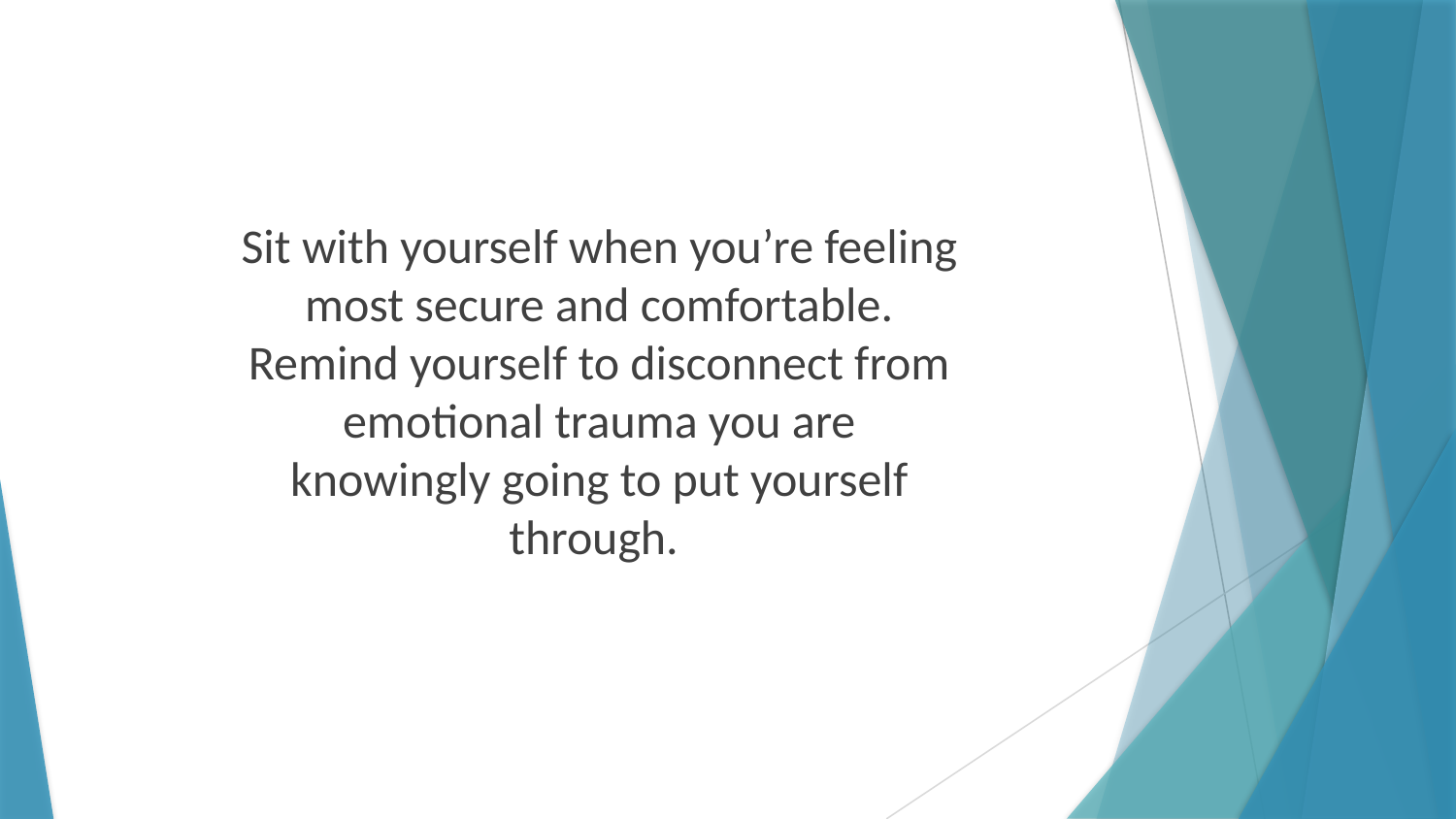

Sit with yourself when you’re feeling most secure and comfortable. Remind yourself to disconnect from emotional trauma you are knowingly going to put yourself through.